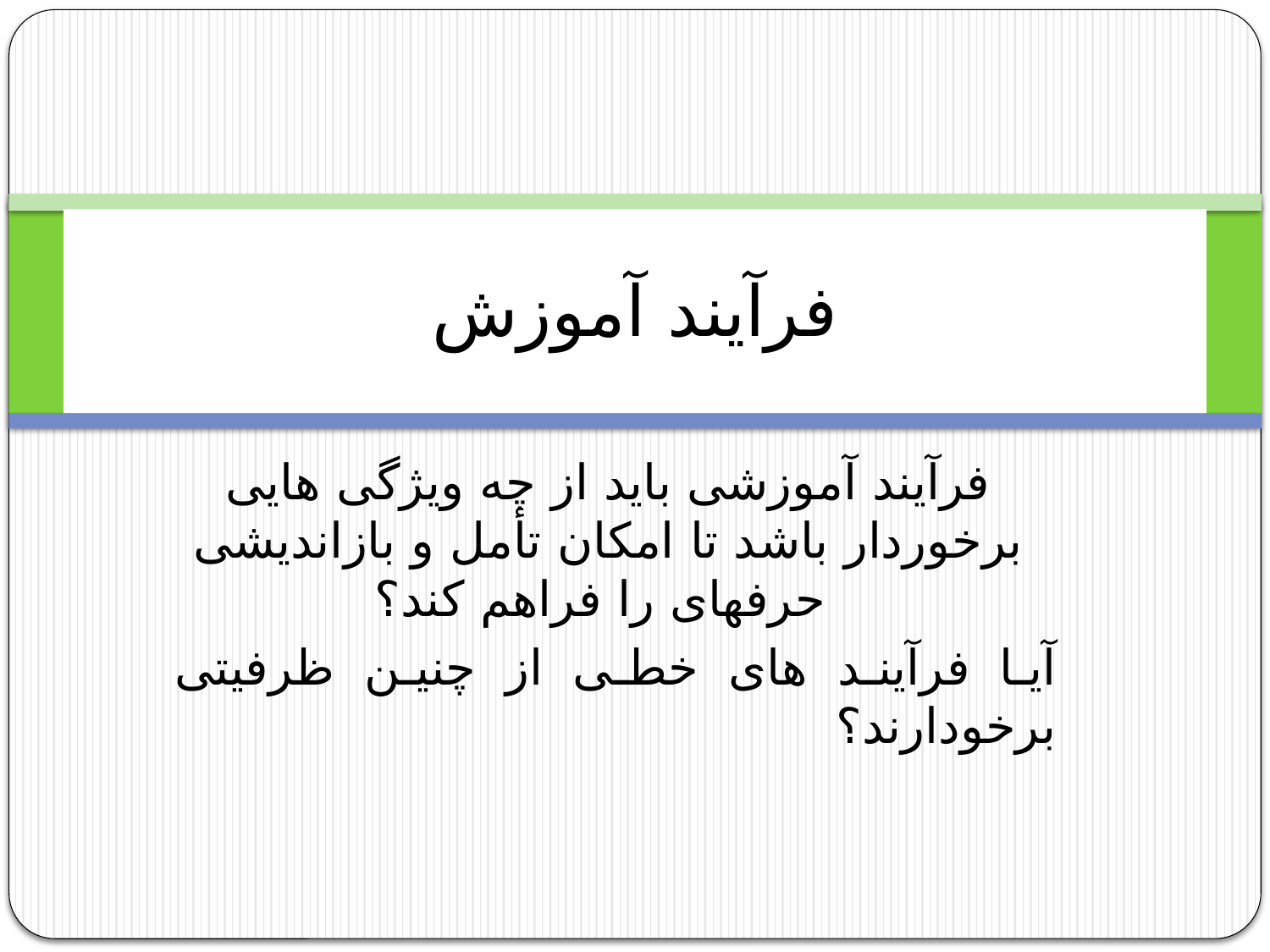

# فرآیند آموزش
فرآیند آموزشی باید از چه ویژگی هایی برخوردار باشد تا امکان تأمل و بازاندیشی حرفه‏ای را فراهم کند؟
آیا فرآیند های خطی از چنین ظرفیتی برخودارند؟